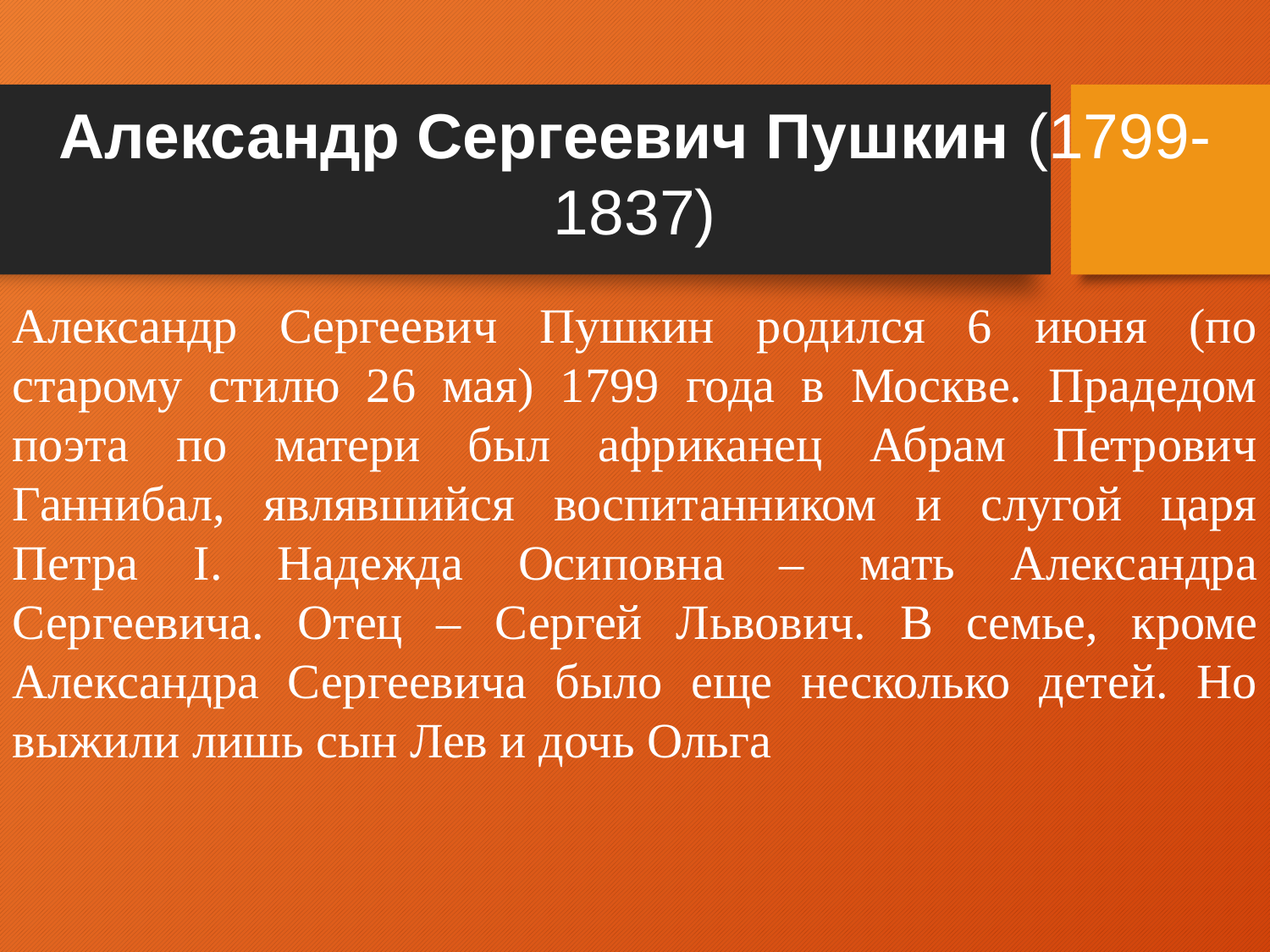

Александр Сергеевич Пушкин (1799-1837)
Александр Сергеевич Пушкин родился 6 июня (по старому стилю 26 мая) 1799 года в Москве. Прадедом поэта по матери был африканец Абрам Петрович Ганнибал, являвшийся воспитанником и слугой царя Петра I. Надежда Осиповна – мать Александра Сергеевича. Отец – Сергей Львович. В семье, кроме Александра Сергеевича было еще несколько детей. Но выжили лишь сын Лев и дочь Ольга